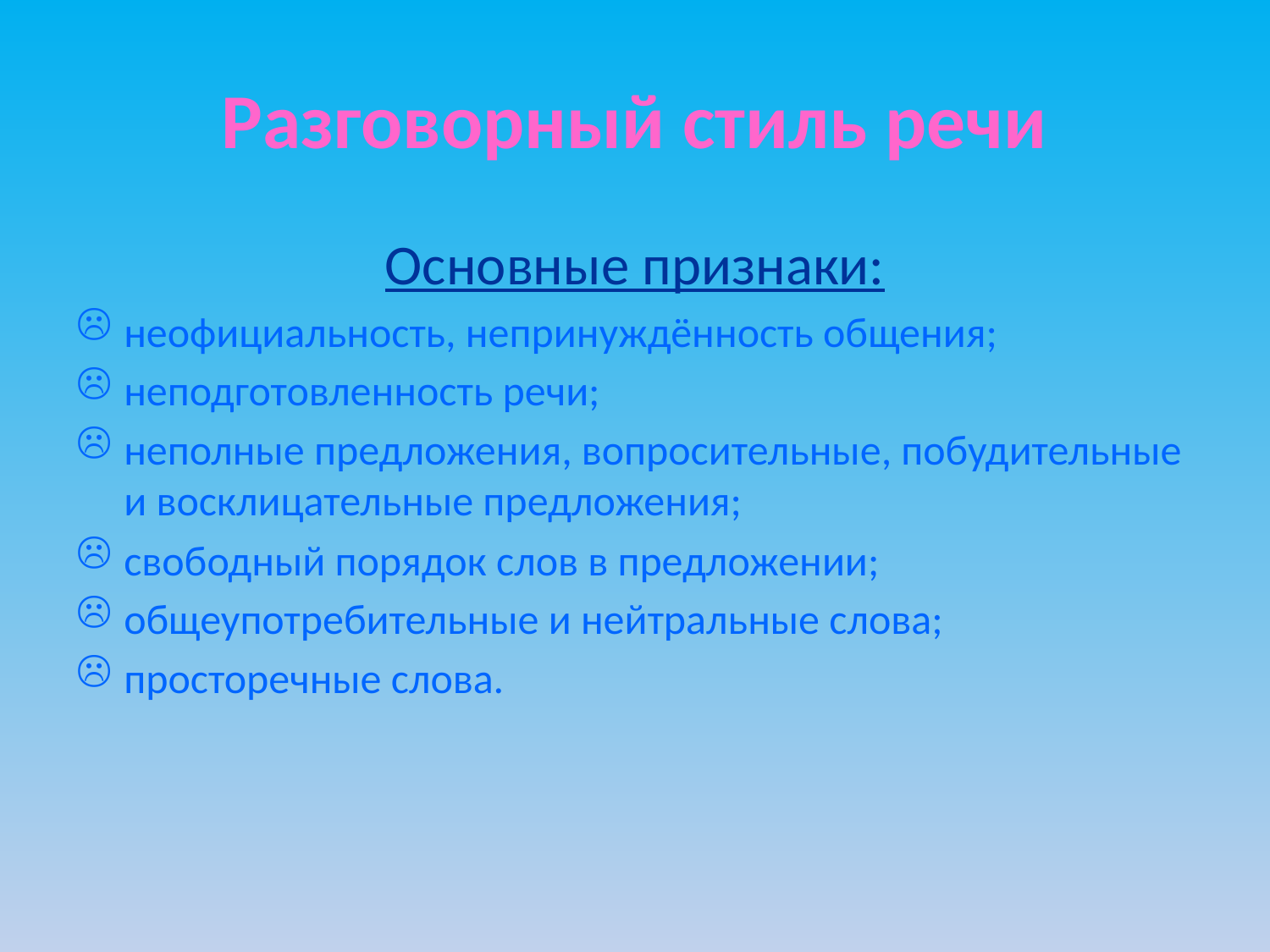

# Разговорный стиль речи
Основные признаки:
неофициальность, непринуждённость общения;
неподготовленность речи;
неполные предложения, вопросительные, побудительные и восклицательные предложения;
свободный порядок слов в предложении;
общеупотребительные и нейтральные слова;
просторечные слова.